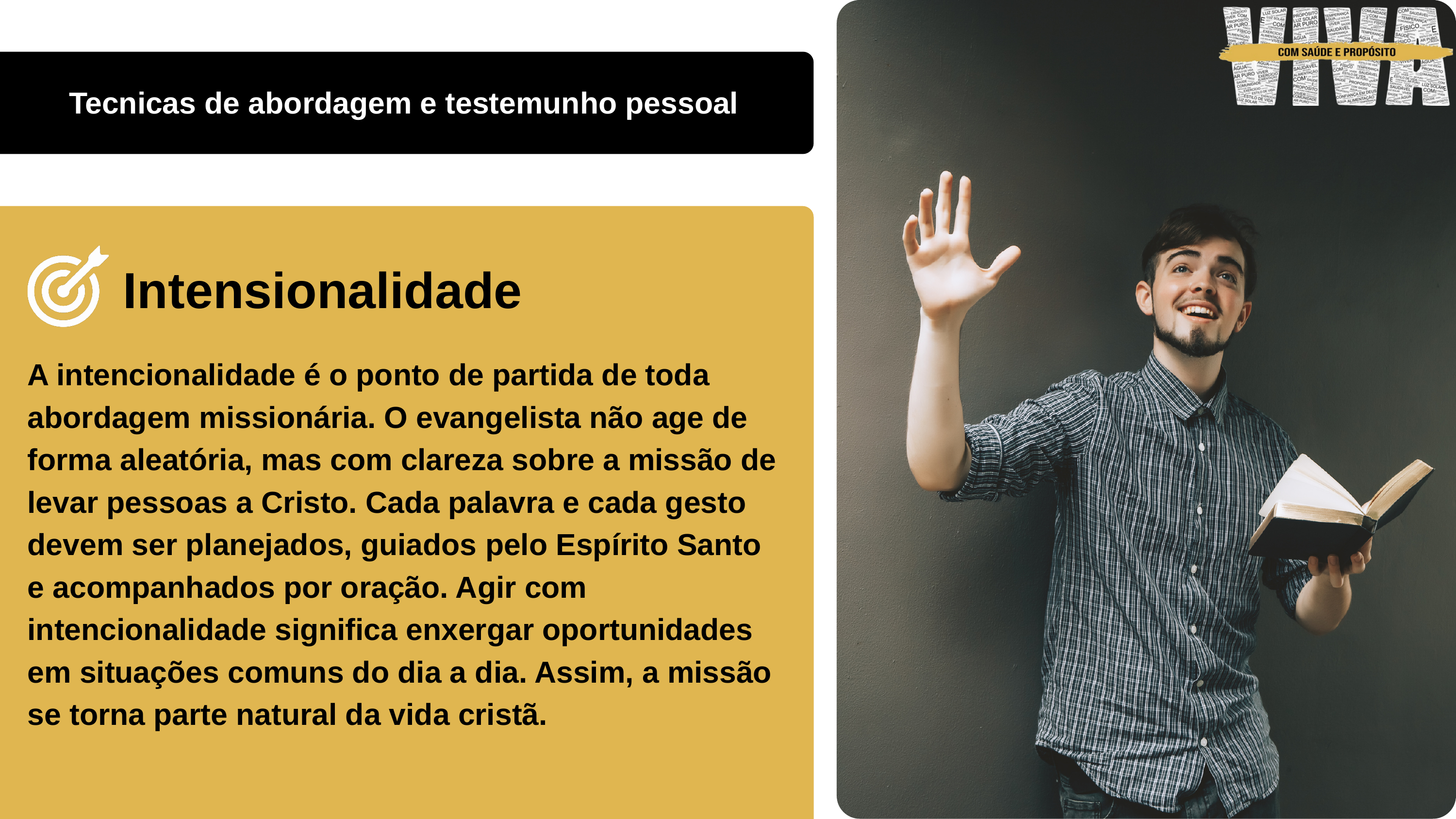

Tecnicas de abordagem e testemunho pessoal

Intensionalidade
A intencionalidade é o ponto de partida de toda abordagem missionária. O evangelista não age de forma aleatória, mas com clareza sobre a missão de levar pessoas a Cristo. Cada palavra e cada gesto devem ser planejados, guiados pelo Espírito Santo e acompanhados por oração. Agir com intencionalidade significa enxergar oportunidades em situações comuns do dia a dia. Assim, a missão se torna parte natural da vida cristã.